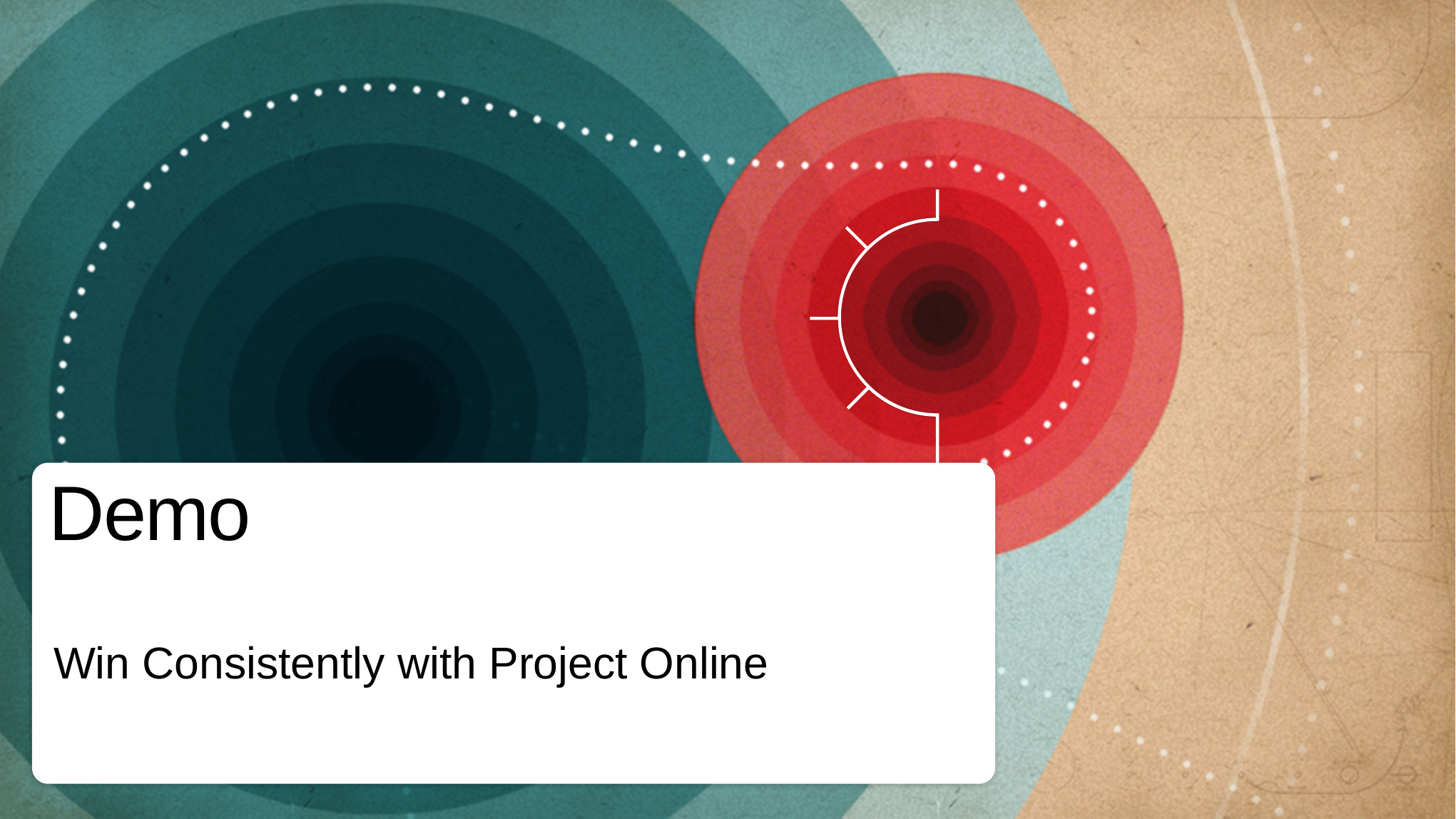

# Demo
Win Consistently with Project Online